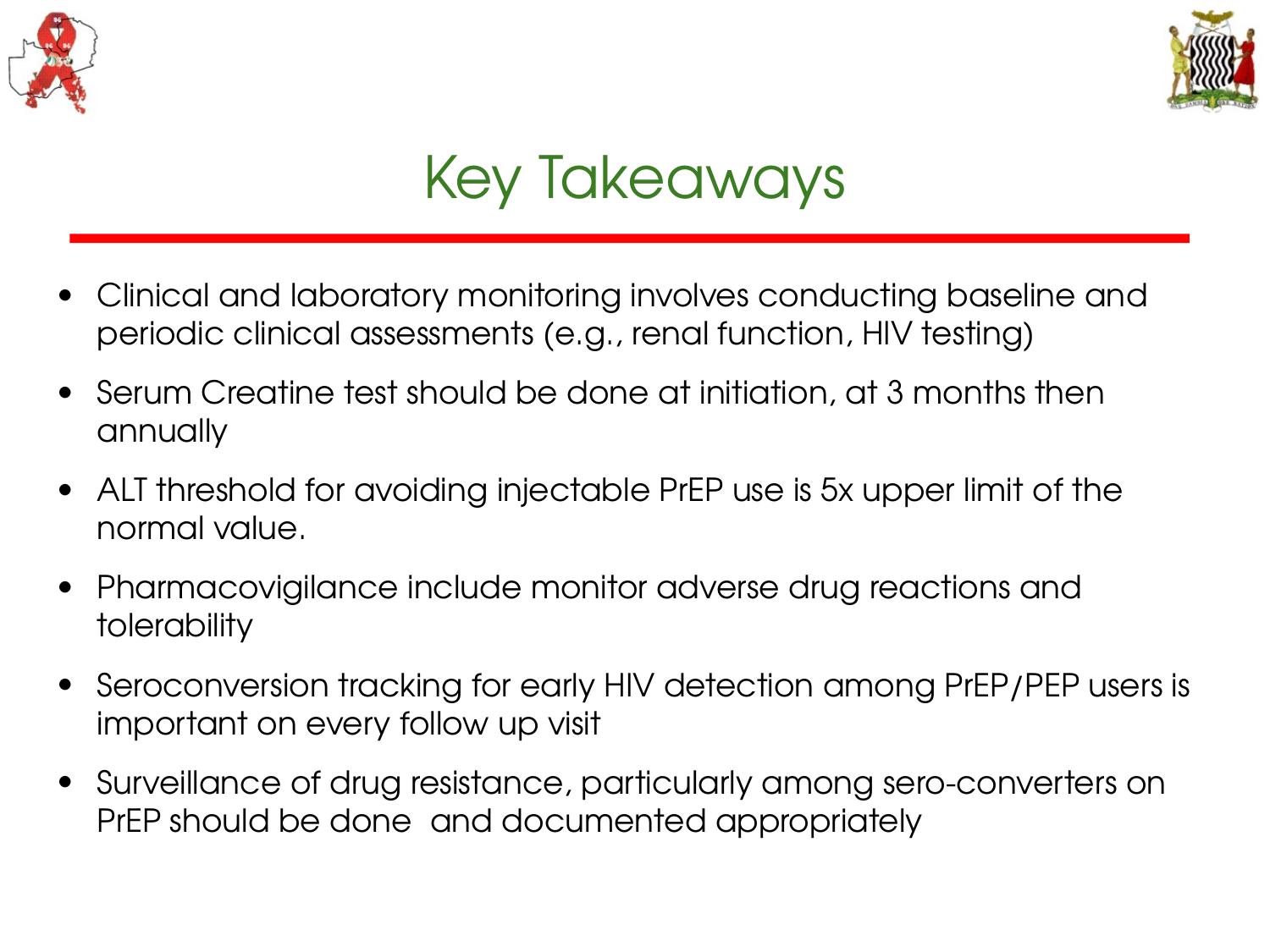

Key Takeaways
Clinical and laboratory monitoring involves conducting baseline and periodic clinical assessments (e.g., renal function, HIV testing)
Serum Creatine test should be done at initiation, at 3 months then annually
ALT threshold for avoiding injectable PrEP use is 5x upper limit of the normal value.
Pharmacovigilance include monitor adverse drug reactions and tolerability
Seroconversion tracking for early HIV detection among PrEP/PEP users is important on every follow up visit
Surveillance of drug resistance, particularly among sero-converters on PrEP should be done  and documented appropriately